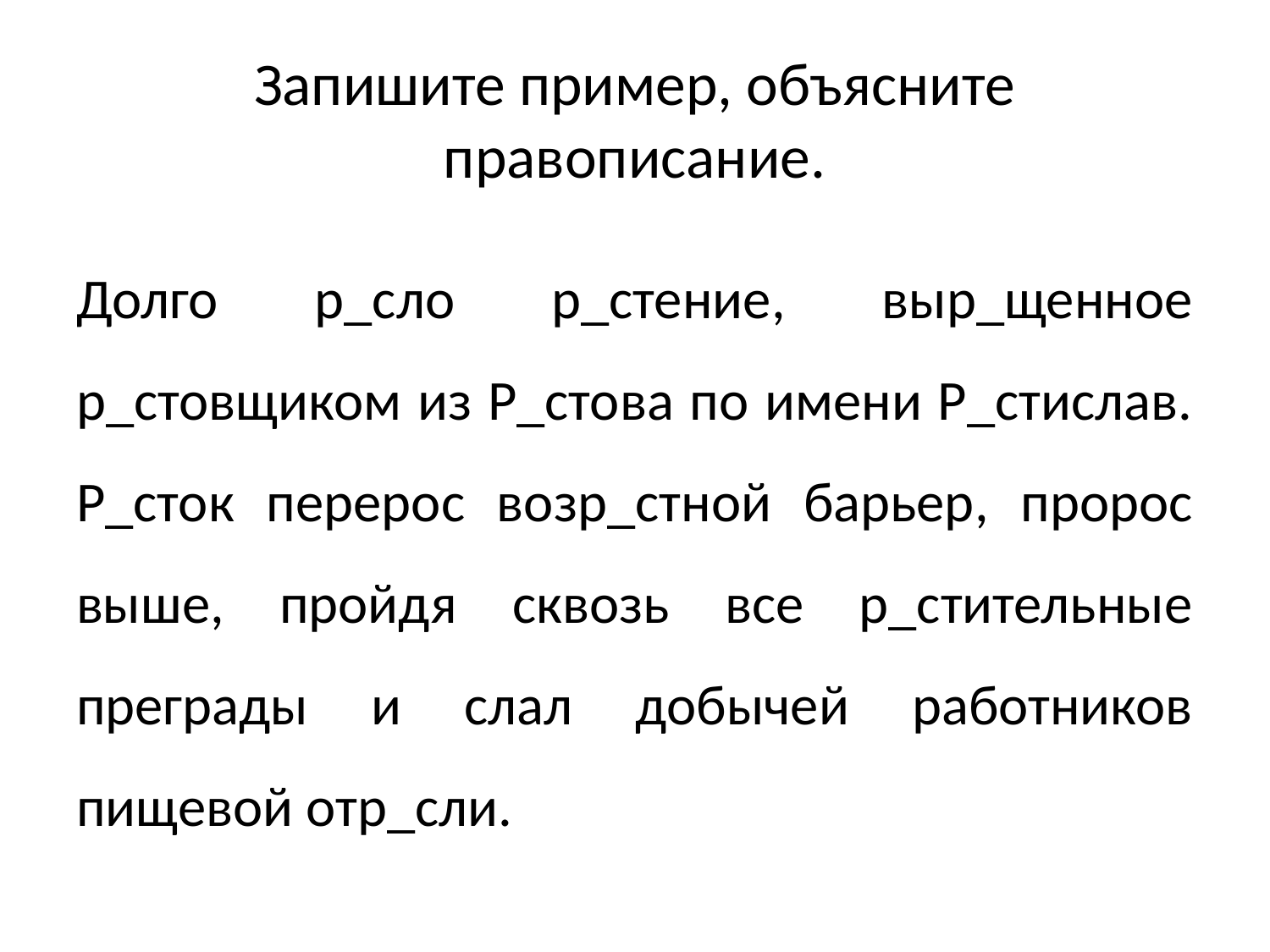

# Запишите пример, объясните правописание.
Долго р_сло р_стение, выр_щенное р_стовщиком из Р_стова по имени Р_стислав. Р_сток перерос возр_стной барьер, пророс выше, пройдя сквозь все р_стительные преграды и слал добычей работников пищевой отр_сли.